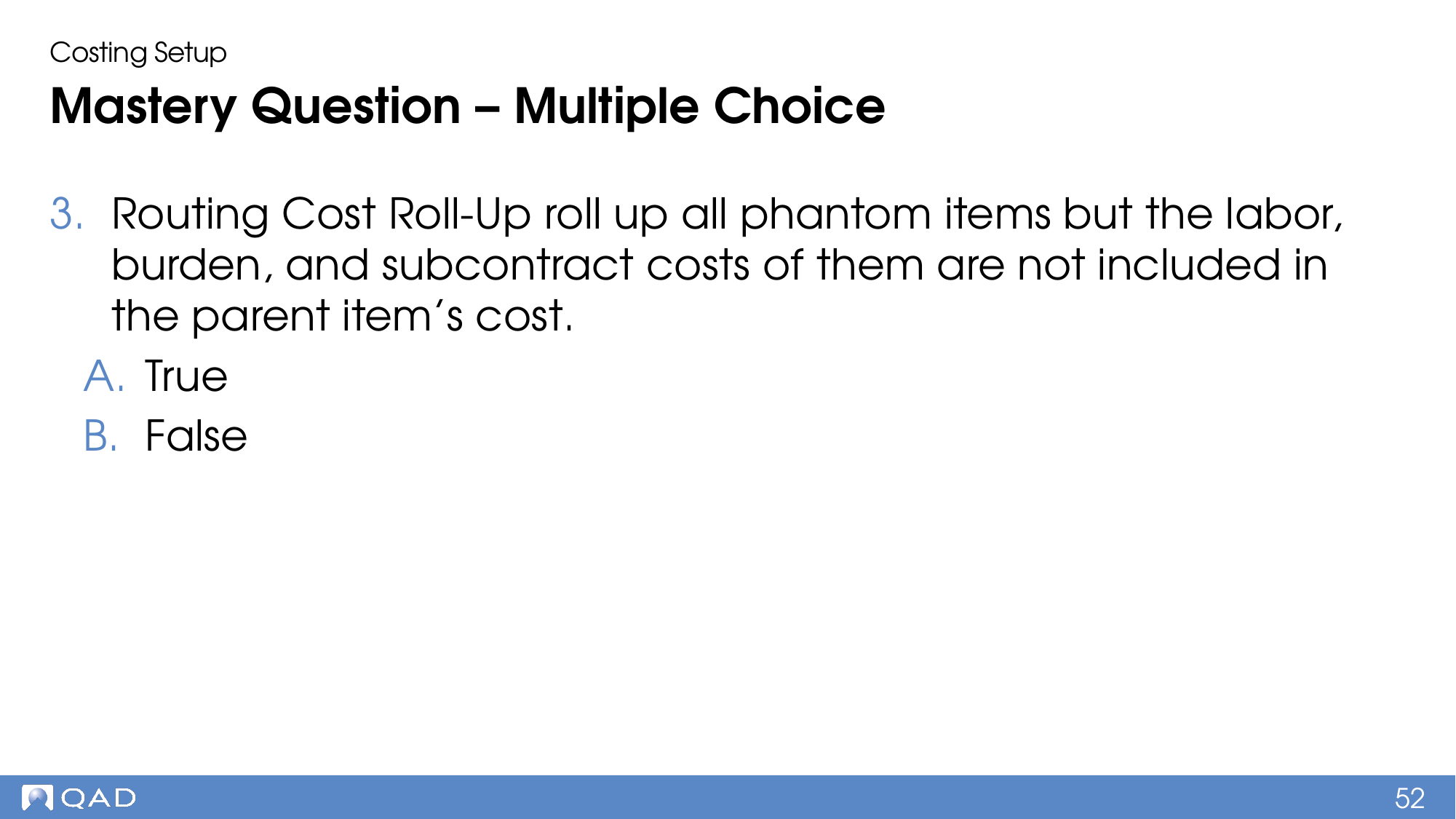

Costing Setup
# Mastery Question – Multiple Choice
Routing Cost Roll-Up roll up all phantom items but the labor, burden, and subcontract costs of them are not included in the parent item’s cost.
True
False
52